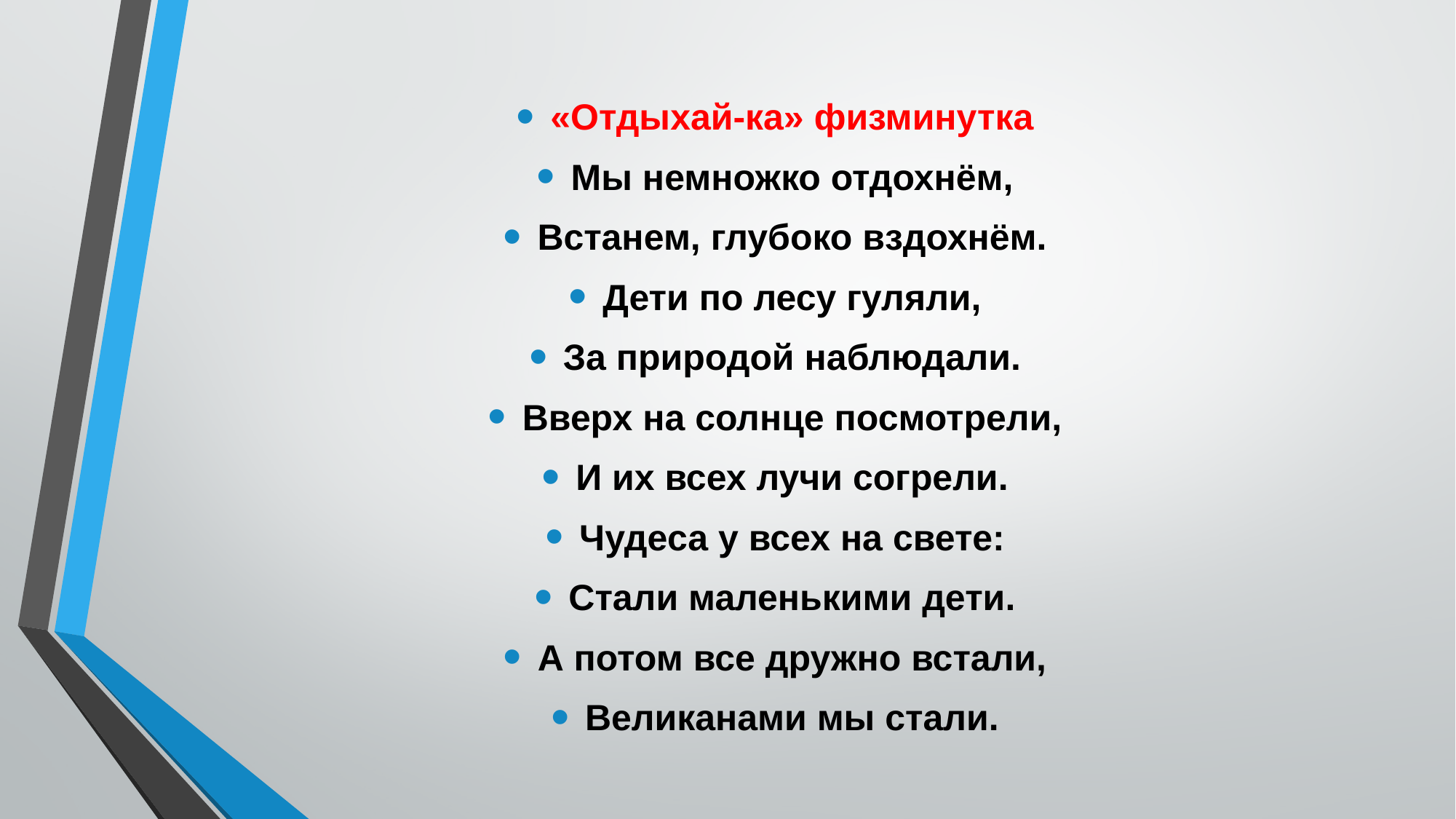

«Отдыхай-ка» физминутка
Мы немножко отдохнём,
Встанем, глубоко вздохнём.
Дети по лесу гуляли,
За природой наблюдали.
Вверх на солнце посмотрели,
И их всех лучи согрели.
Чудеса у всех на свете:
Стали маленькими дети.
А потом все дружно встали,
Великанами мы стали.
#